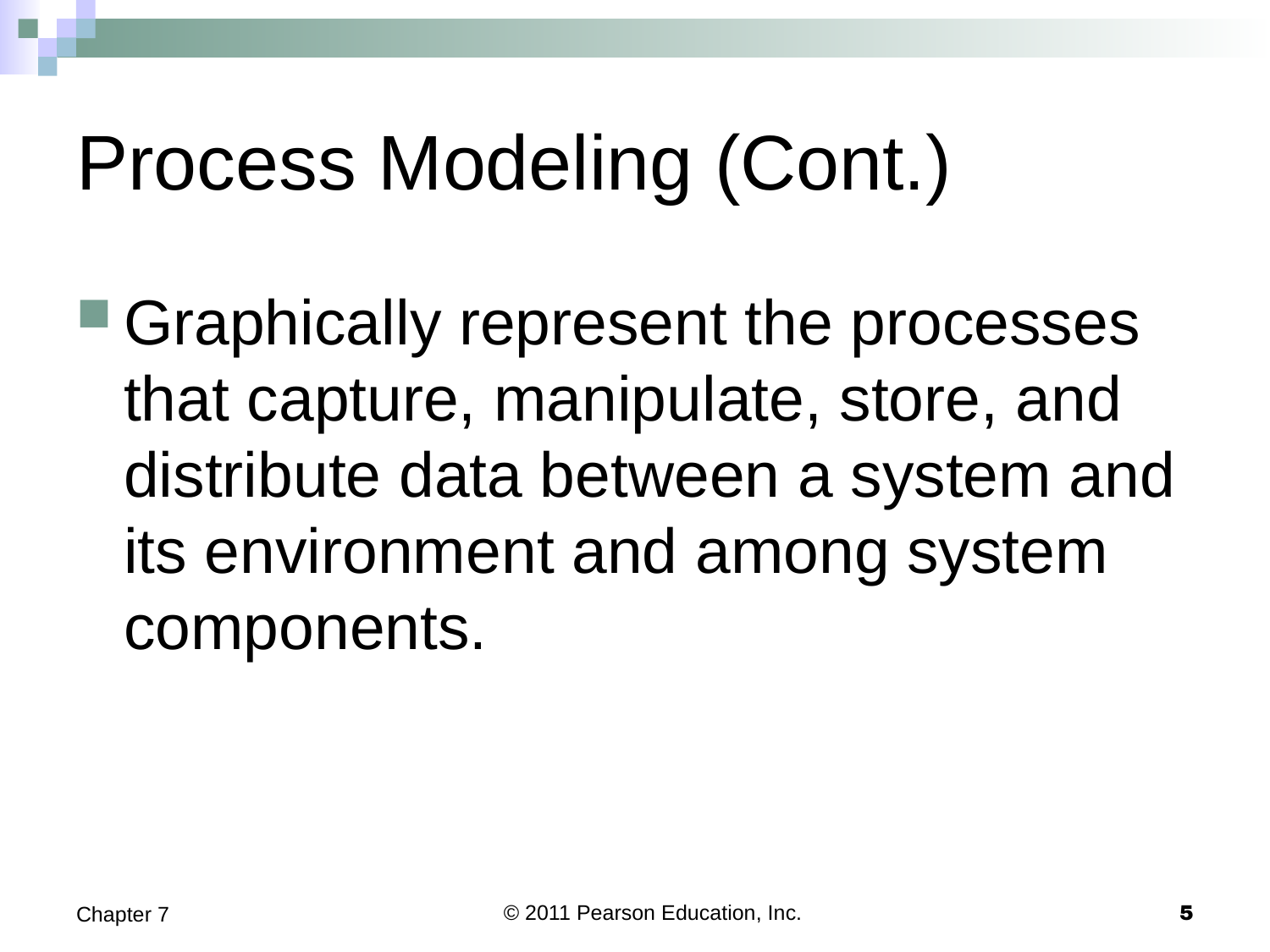

# Process Modeling (Cont.)
Graphically represent the processes that capture, manipulate, store, and distribute data between a system and its environment and among system components.
Chapter 7
© 2011 Pearson Education, Inc.
5